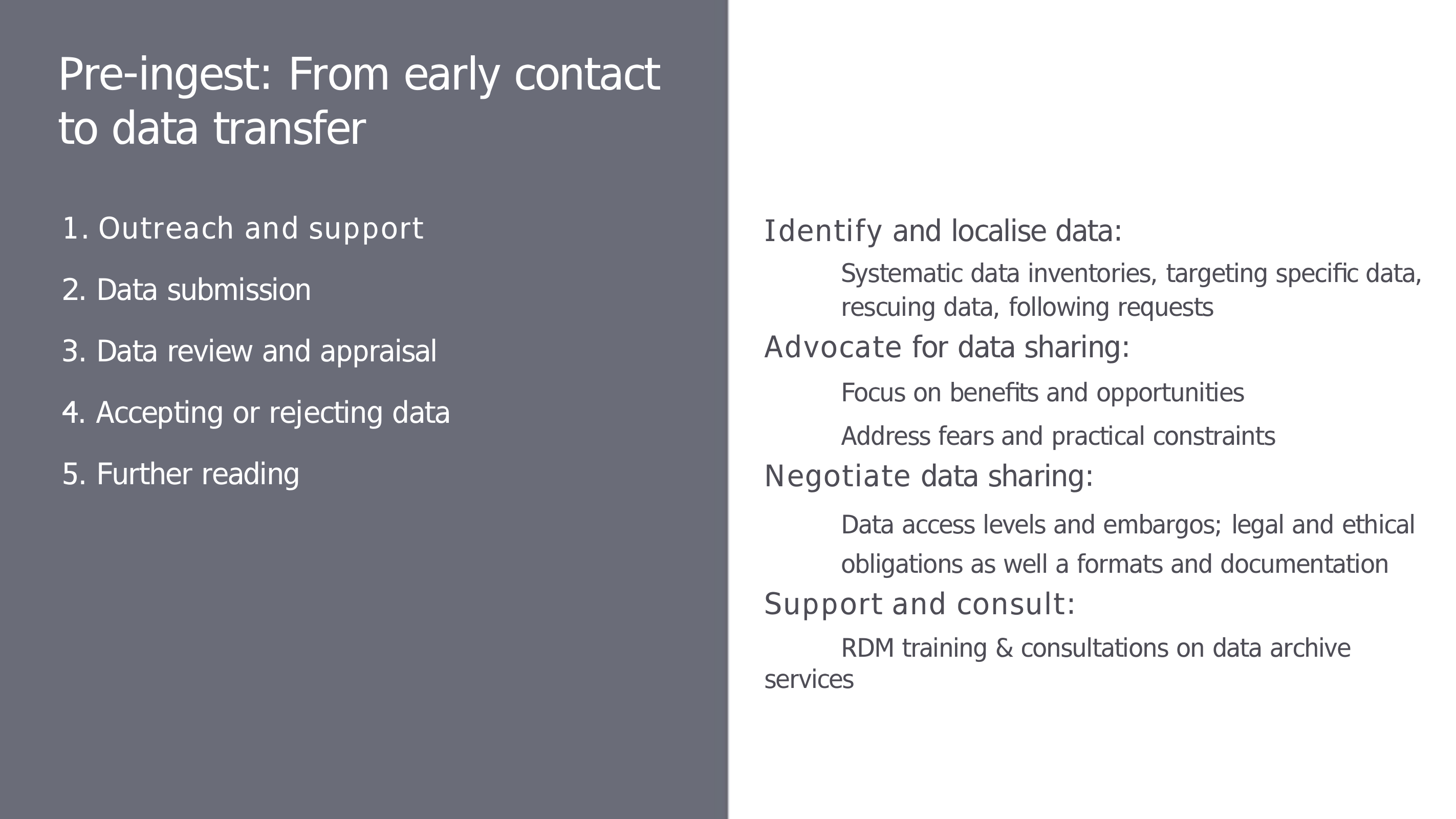

# Pre-ingest: From early contact to data transfer
1. Outreach and support
2. Data submission
3. Data review and appraisal
4. Accepting or rejecting data
5. Further reading

Identify and localise data:
	Systematic data inventories, targeting specific data, 	rescuing data, following requests
Advocate for data sharing:
	Focus on benefits and opportunities
	Address fears and practical constraints
Negotiate data sharing:
	Data access levels and embargos; legal and ethical 	obligations as well a formats and documentation
Support and consult:
	RDM training & consultations on data archive services